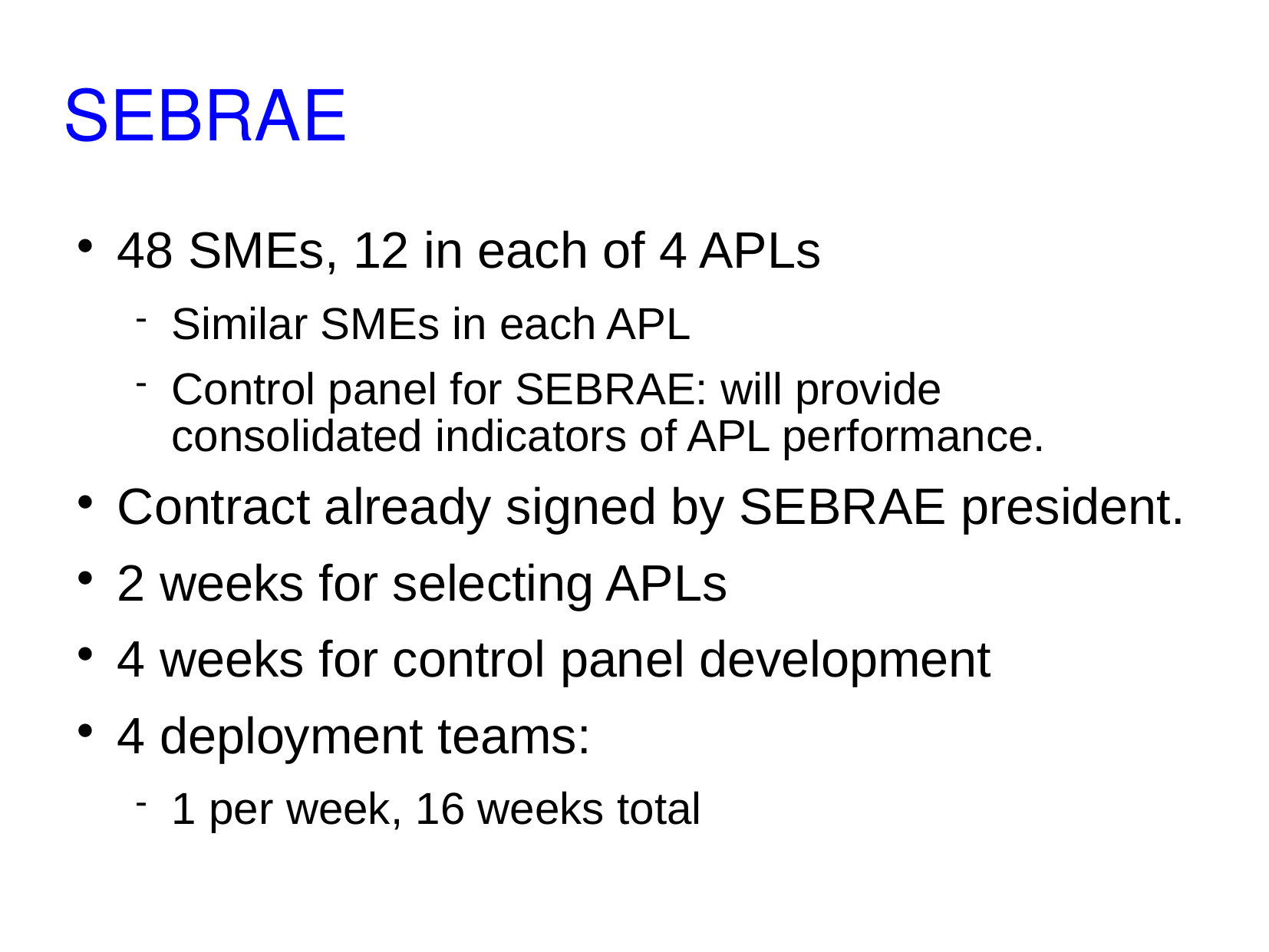

# SEBRAE
48 SMEs, 12 in each of 4 APLs
Similar SMEs in each APL
Control panel for SEBRAE: will provide consolidated indicators of APL performance.
Contract already signed by SEBRAE president.
2 weeks for selecting APLs
4 weeks for control panel development
4 deployment teams:
1 per week, 16 weeks total